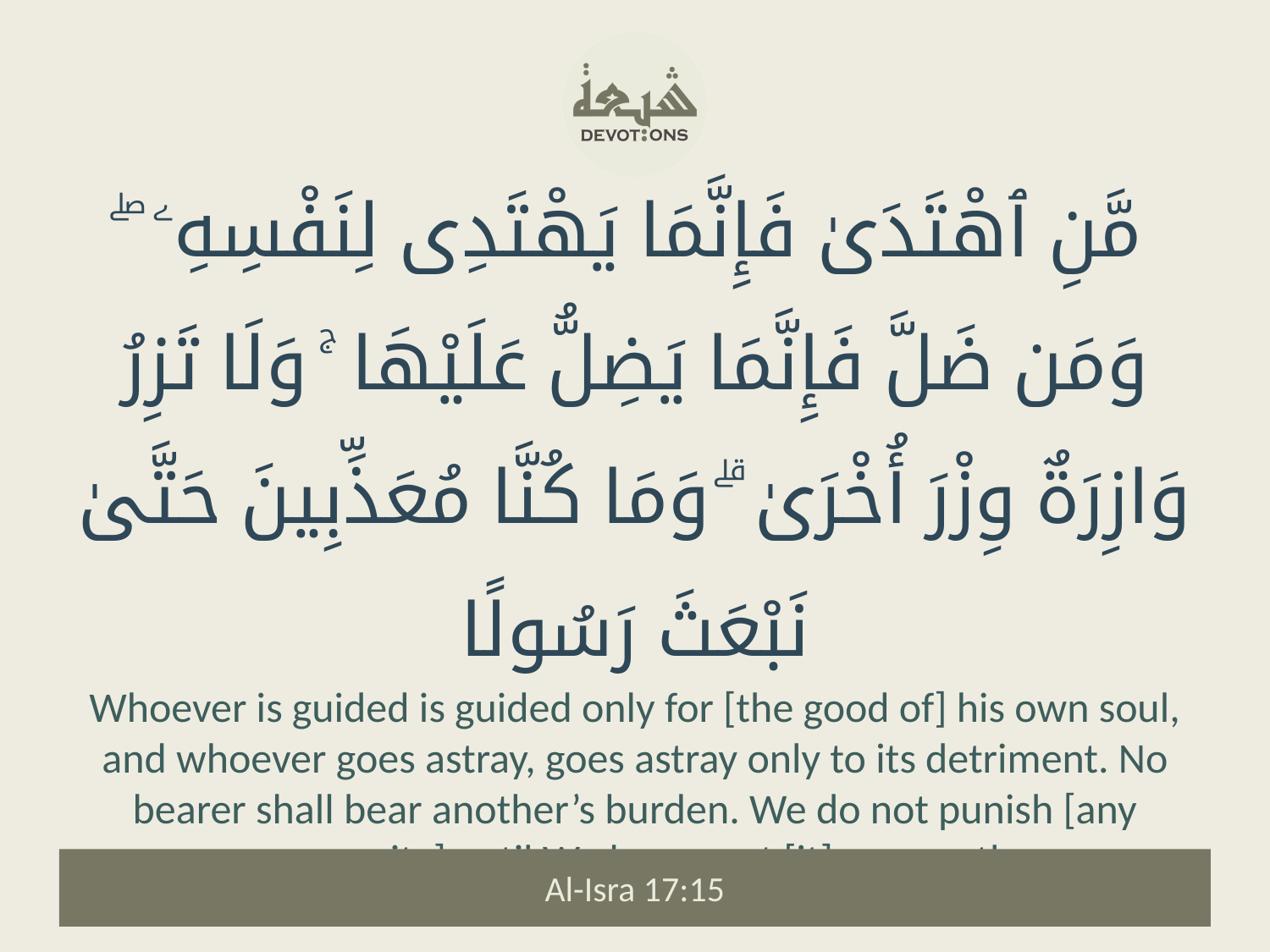

مَّنِ ٱهْتَدَىٰ فَإِنَّمَا يَهْتَدِى لِنَفْسِهِۦ ۖ وَمَن ضَلَّ فَإِنَّمَا يَضِلُّ عَلَيْهَا ۚ وَلَا تَزِرُ وَازِرَةٌ وِزْرَ أُخْرَىٰ ۗ وَمَا كُنَّا مُعَذِّبِينَ حَتَّىٰ نَبْعَثَ رَسُولًا
Whoever is guided is guided only for [the good of] his own soul, and whoever goes astray, goes astray only to its detriment. No bearer shall bear another’s burden. We do not punish [any community] until We have sent [it] an apostle.
Al-Isra 17:15